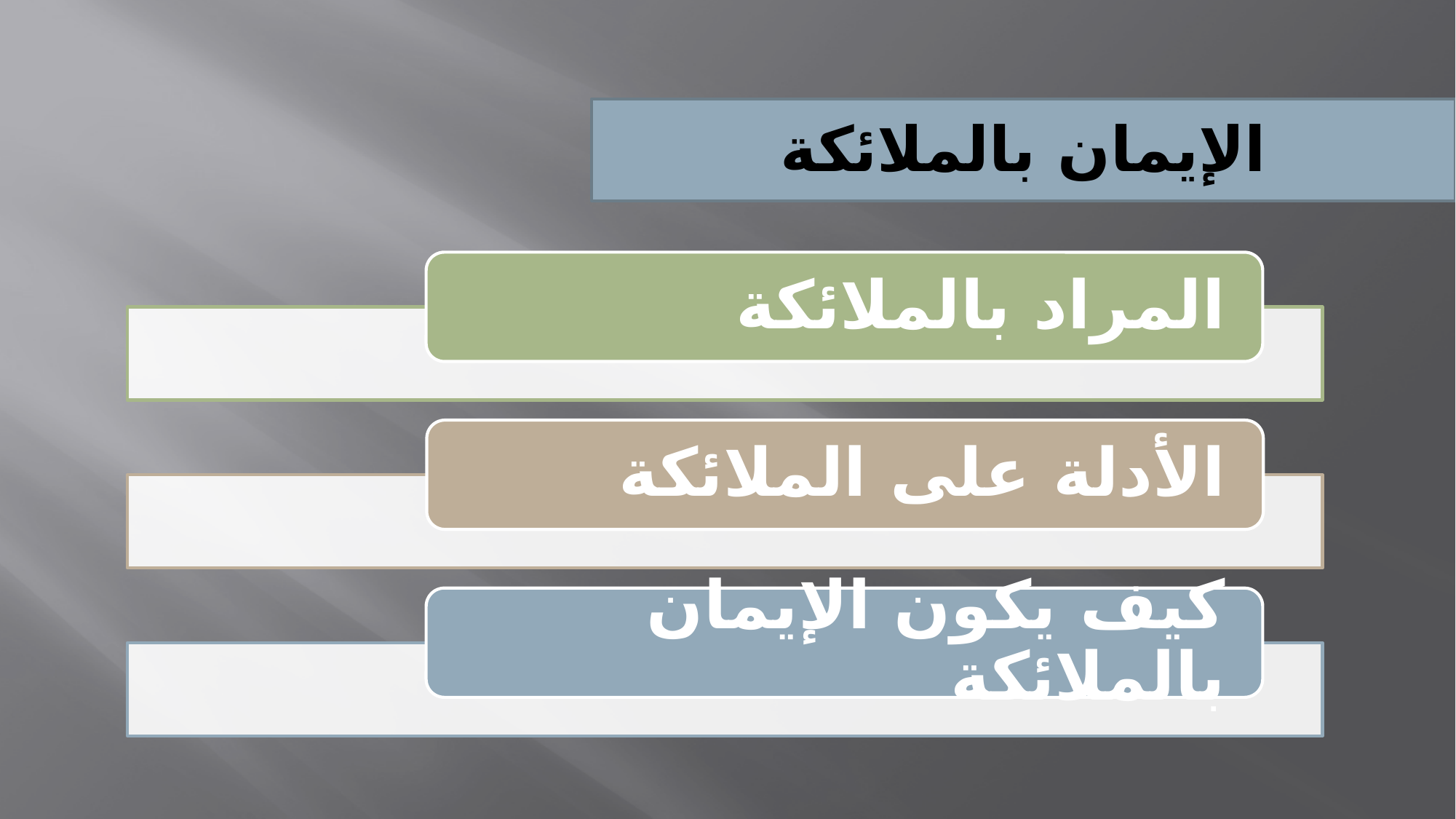

الإيمان بالملائكة
المراد بالملائكة
الأدلة على الملائكة
كيف يكون الإيمان بالملائكة